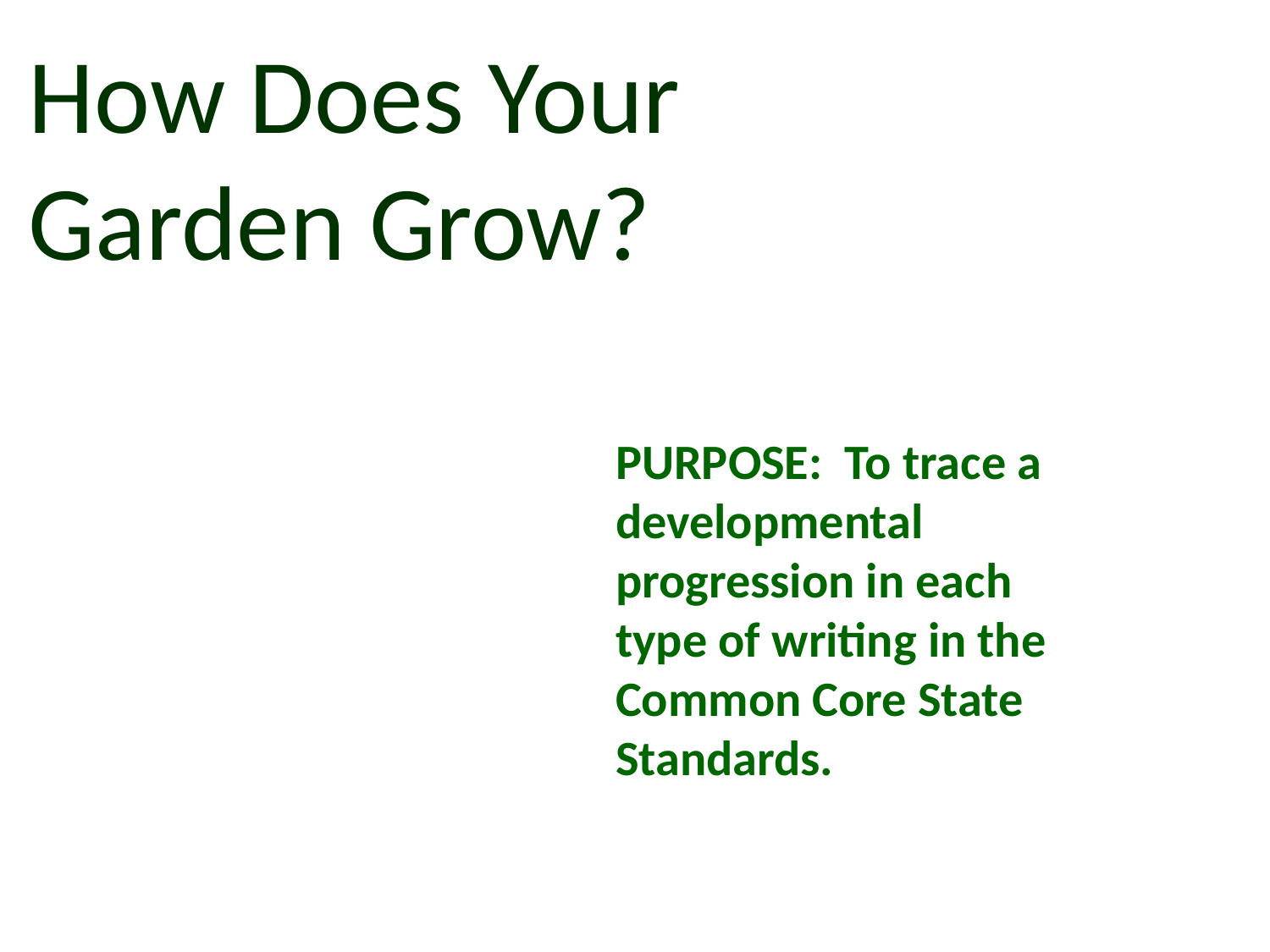

How Does Your Garden Grow?
#
PURPOSE:  To trace a developmental progression in each type of writing in the Common Core State Standards.